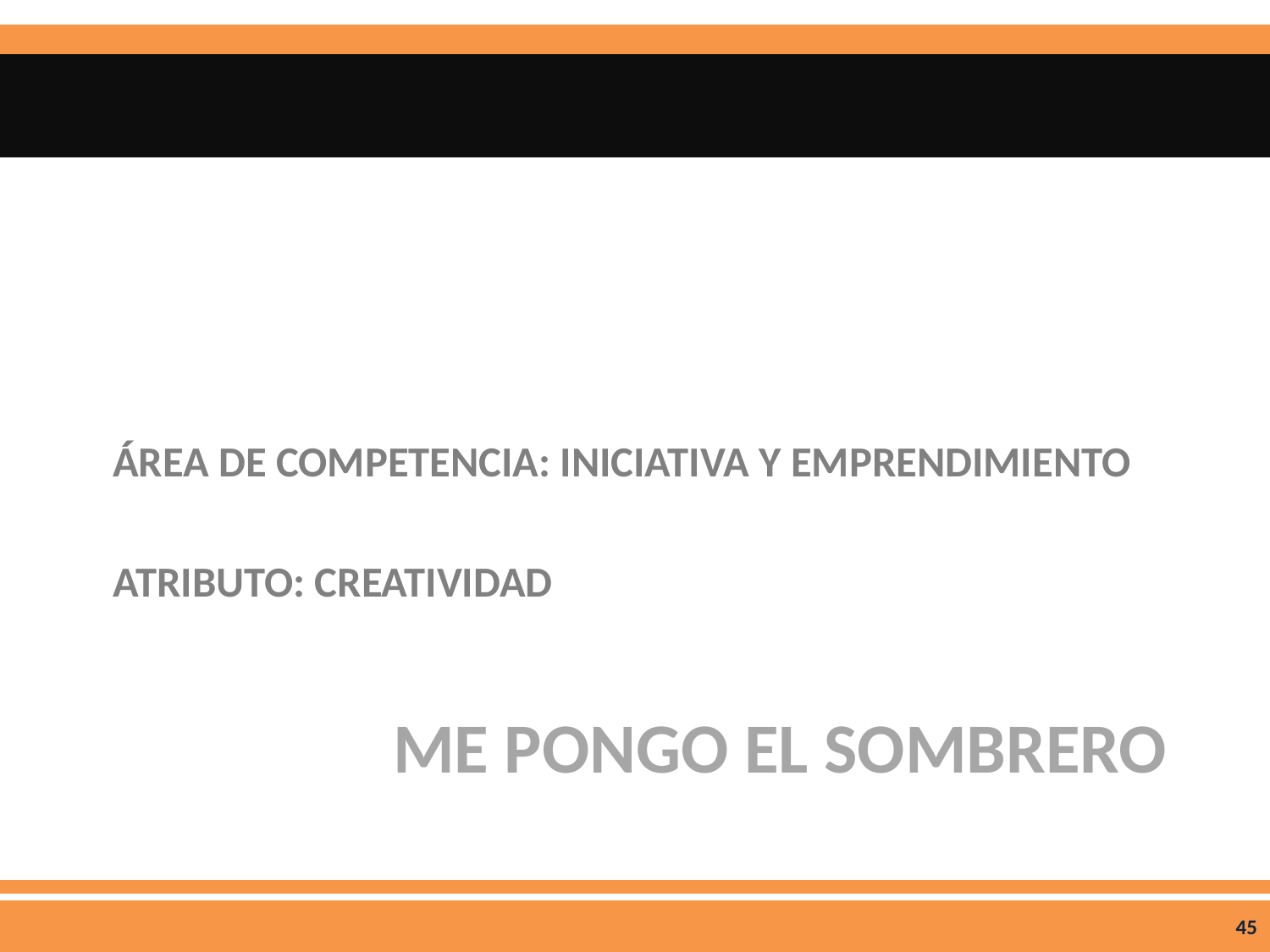

ÁREA DE COMPETENCIA: INICIATIVA Y EMPRENDIMIENTO

ATRIBUTO: CREATIVIDAD
# ME PONGO EL SOMBRERO
45